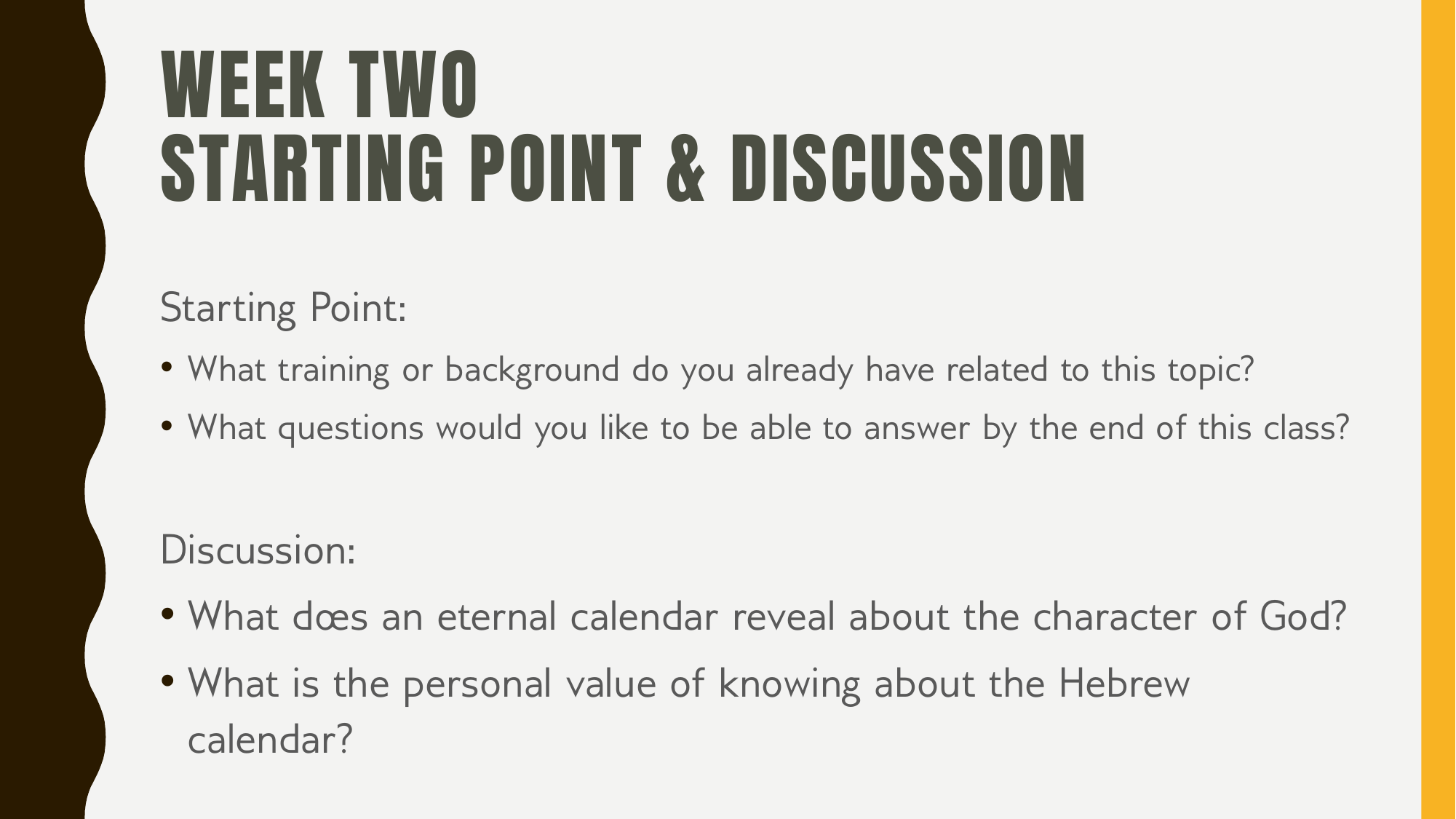

# WEEK TWO STARTING POINT & discussion
Starting Point:
What training or background do you already have related to this topic?
What questions would you like to be able to answer by the end of this class?

Discussion:
What does an eternal calendar reveal about the character of God?
What is the personal value of knowing about the Hebrew calendar?